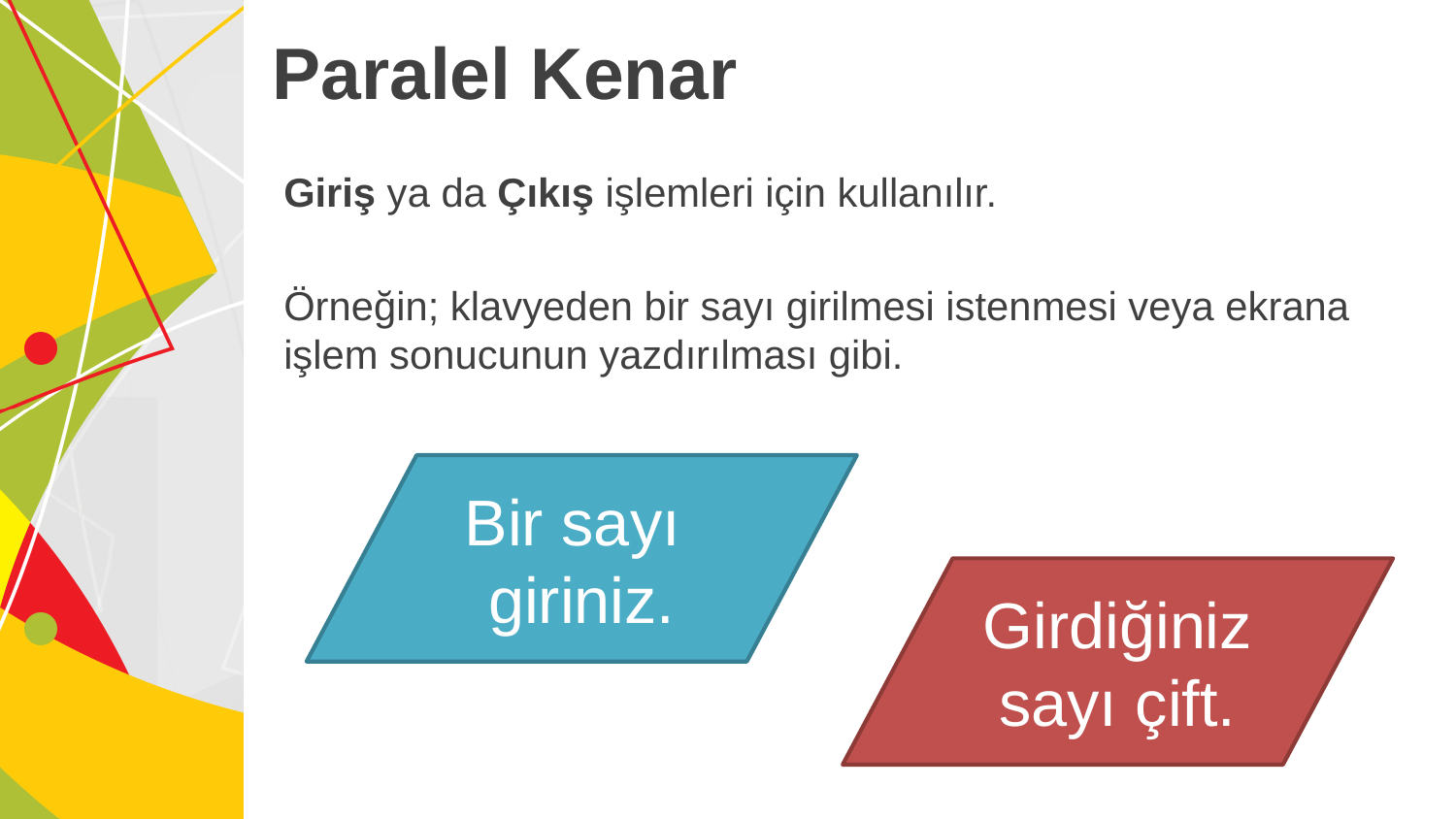

# Paralel Kenar
Giriş ya da Çıkış işlemleri için kullanılır.

Örneğin; klavyeden bir sayı girilmesi istenmesi veya ekrana
işlem sonucunun yazdırılması gibi.
Bir sayı
giriniz.
Girdiğiniz sayı çift.